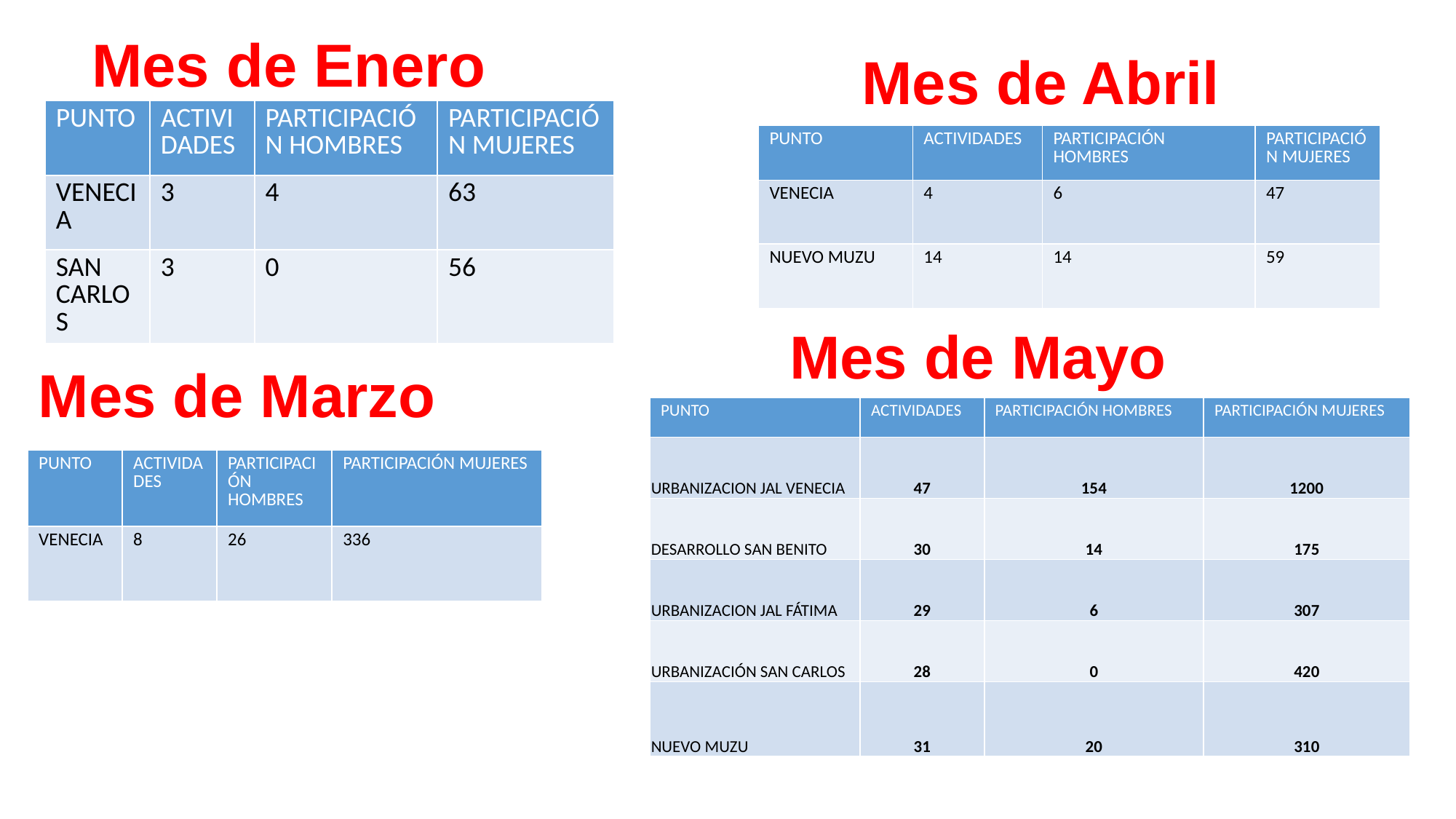

Mes de Enero

Mes de Abril

| PUNTO | ACTIVIDADES | PARTICIPACIÓN HOMBRES | PARTICIPACIÓN MUJERES |
| --- | --- | --- | --- |
| VENECIA | 3 | 4 | 63 |
| SAN CARLOS | 3 | 0 | 56 |
| PUNTO | ACTIVIDADES | PARTICIPACIÓN HOMBRES | PARTICIPACIÓN MUJERES |
| --- | --- | --- | --- |
| VENECIA | 4 | 6 | 47 |
| NUEVO MUZU | 14 | 14 | 59 |
Mes de Mayo

Mes de Marzo

| PUNTO | ACTIVIDADES | PARTICIPACIÓN HOMBRES | PARTICIPACIÓN MUJERES |
| --- | --- | --- | --- |
| URBANIZACION JAL VENECIA | 47 | 154 | 1200 |
| DESARROLLO SAN BENITO | 30 | 14 | 175 |
| URBANIZACION JAL FÁTIMA | 29 | 6 | 307 |
| URBANIZACIÓN SAN CARLOS | 28 | 0 | 420 |
| NUEVO MUZU | 31 | 20 | 310 |
| PUNTO | ACTIVIDADES | PARTICIPACIÓN HOMBRES | PARTICIPACIÓN MUJERES |
| --- | --- | --- | --- |
| VENECIA | 8 | 26 | 336 |